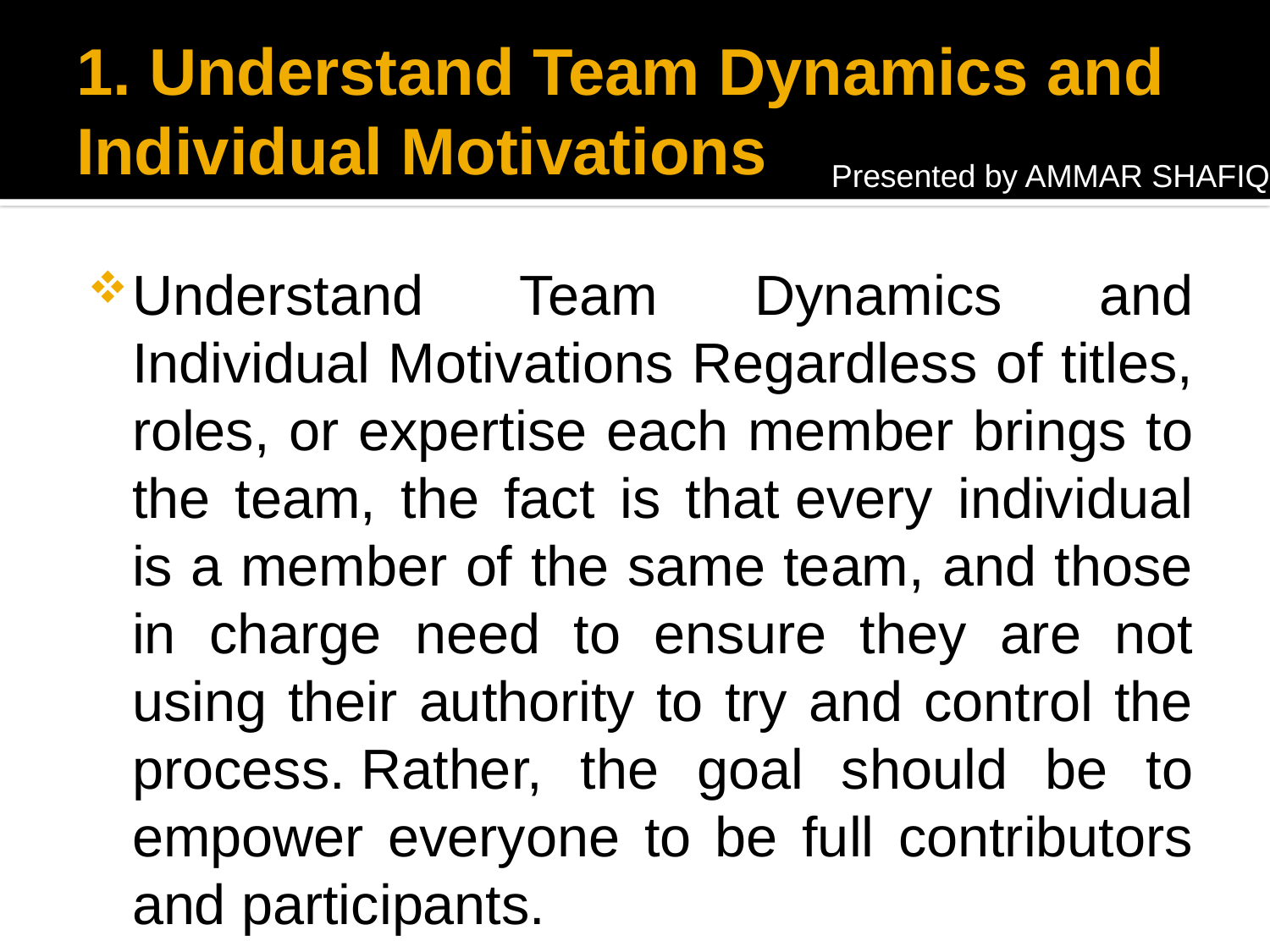

# 1. Understand Team Dynamics and Individual Motivations
Presented by AMMAR SHAFIQ
Understand Team Dynamics and Individual Motivations Regardless of titles, roles, or expertise each member brings to the team, the fact is that every individual is a member of the same team, and those in charge need to ensure they are not using their authority to try and control the process. Rather, the goal should be to empower everyone to be full contributors and participants.